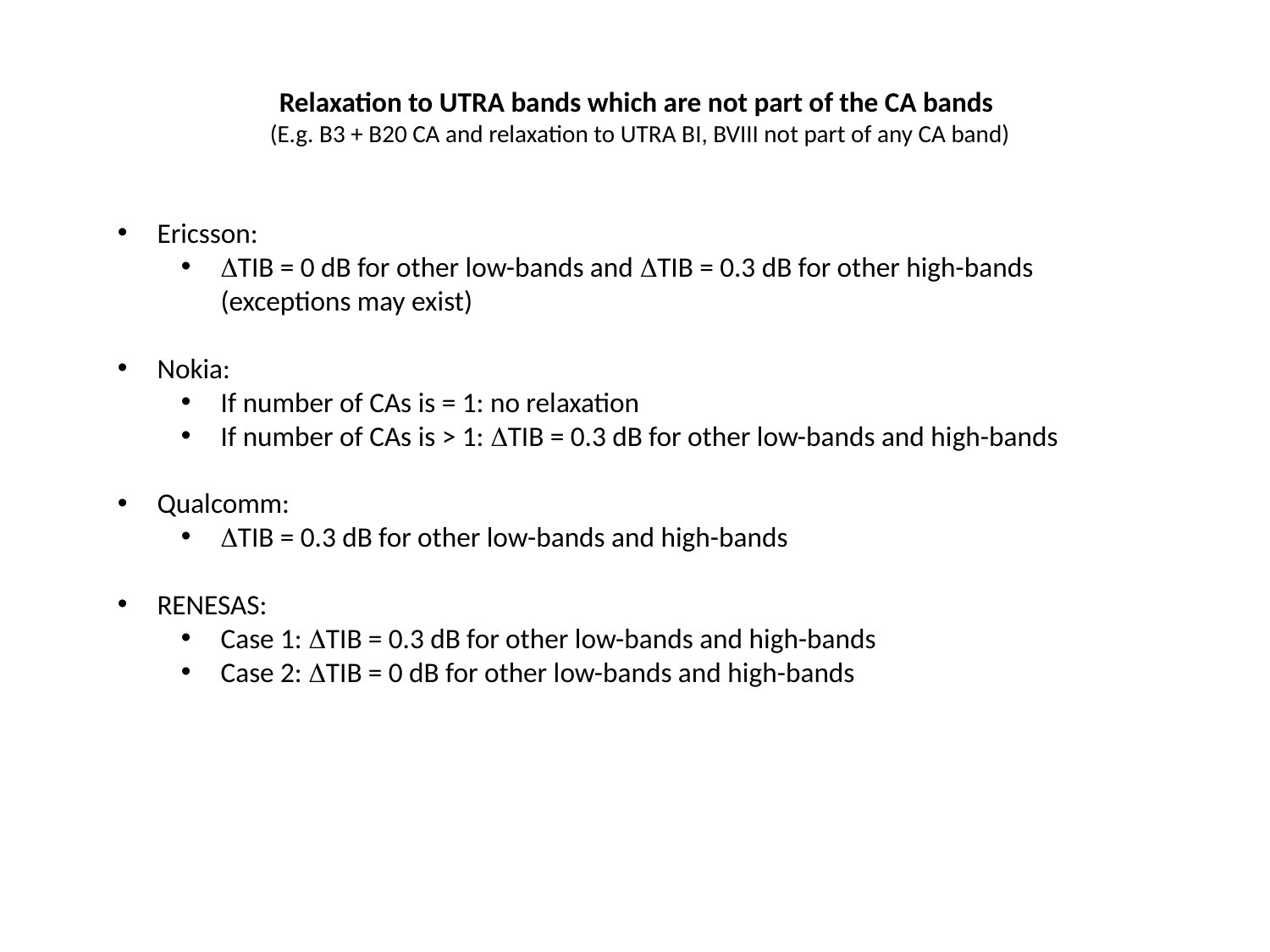

Relaxation to UTRA bands which are not part of the CA bands
(E.g. B3 + B20 CA and relaxation to UTRA BI, BVIII not part of any CA band)

Ericsson:
ΔTIB = 0 dB for other low-bands and ΔTIB = 0.3 dB for other high-bands (exceptions may exist)

Nokia:
If number of CAs is = 1: no relaxation
If number of CAs is > 1: ΔTIB = 0.3 dB for other low-bands and high-bands

Qualcomm:
ΔTIB = 0.3 dB for other low-bands and high-bands

RENESAS:
Case 1: ΔTIB = 0.3 dB for other low-bands and high-bands
Case 2: ΔTIB = 0 dB for other low-bands and high-bands